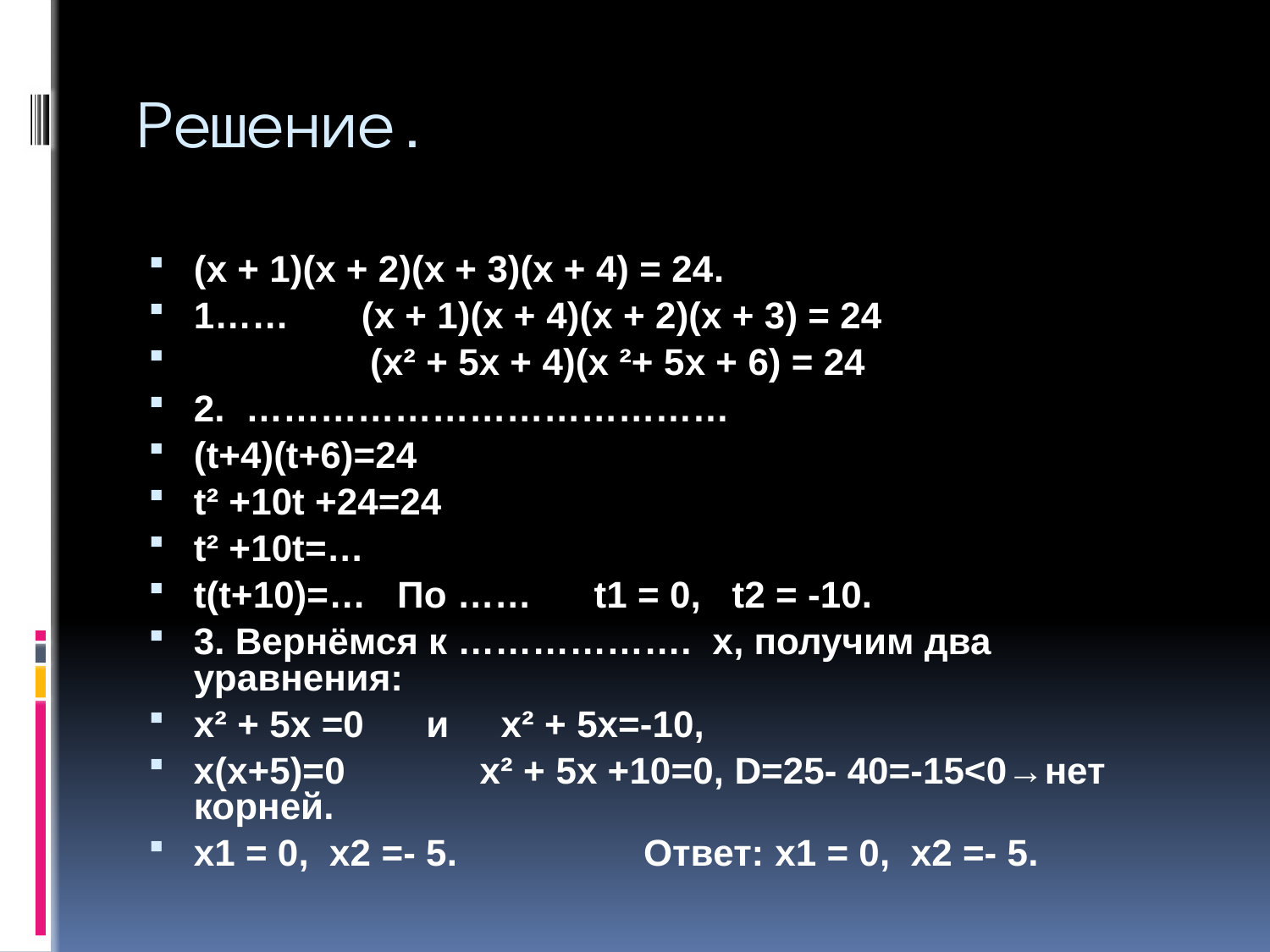

# Решение.
(x + 1)(x + 2)(x + 3)(x + 4) = 24.
1……       (x + 1)(x + 4)(x + 2)(x + 3) = 24
                 (x² + 5x + 4)(x ²+ 5x + 6) = 24
2.  …………………………………
(t+4)(t+6)=24
t² +10t +24=24
t² +10t=…
t(t+10)=…   По ……      t1 = 0,   t2 = -10.
3. Вернёмся к ……………….  x, получим два уравнения:
x² + 5x =0      и     x² + 5x=-10,
x(x+5)=0             x² + 5x +10=0, D=25- 40=-15<0→нет корней.
x1 = 0,  x2 =- 5.                  Ответ: x1 = 0,  x2 =- 5.